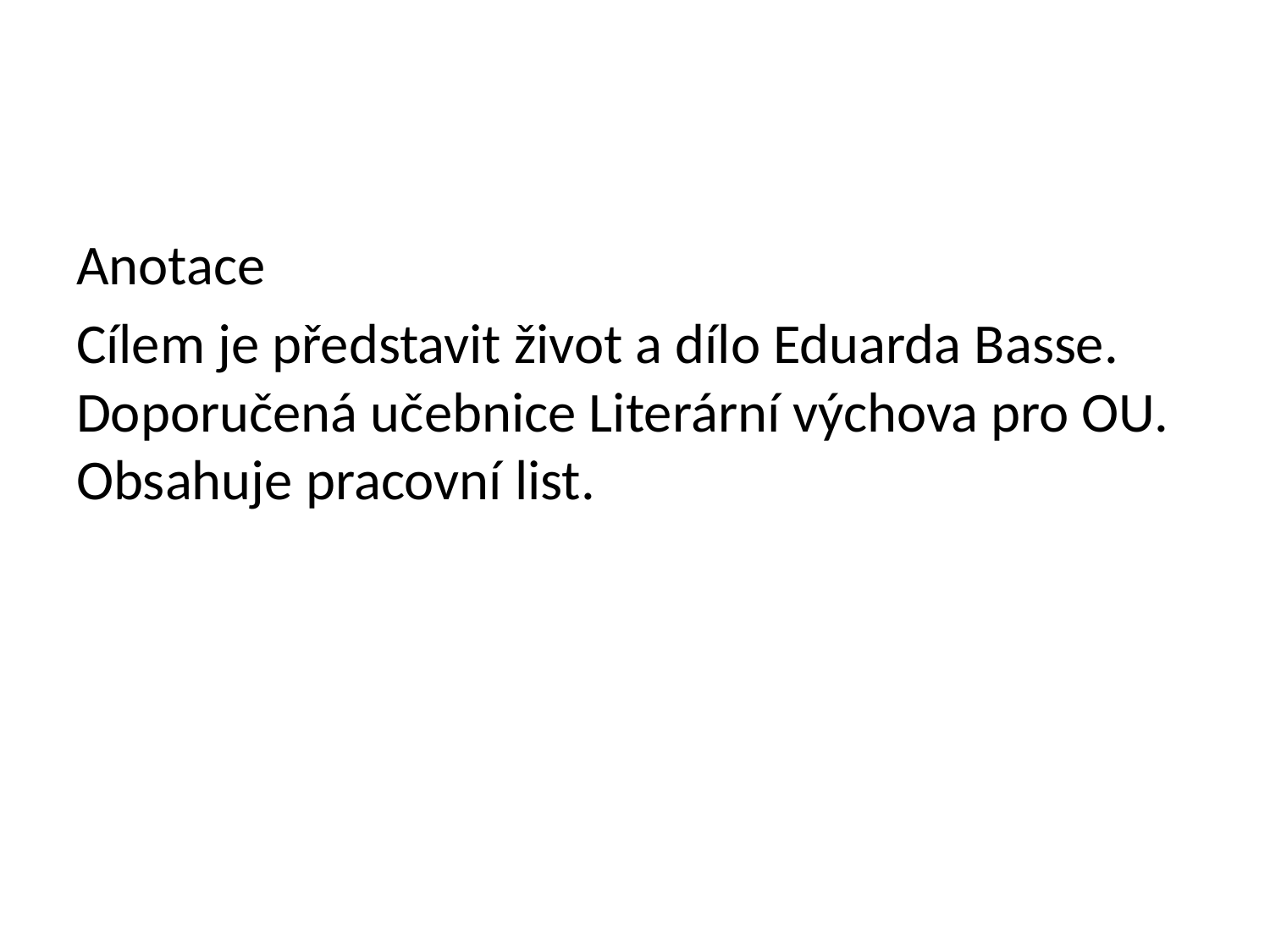

Anotace
Cílem je představit život a dílo Eduarda Basse. Doporučená učebnice Literární výchova pro OU. Obsahuje pracovní list.